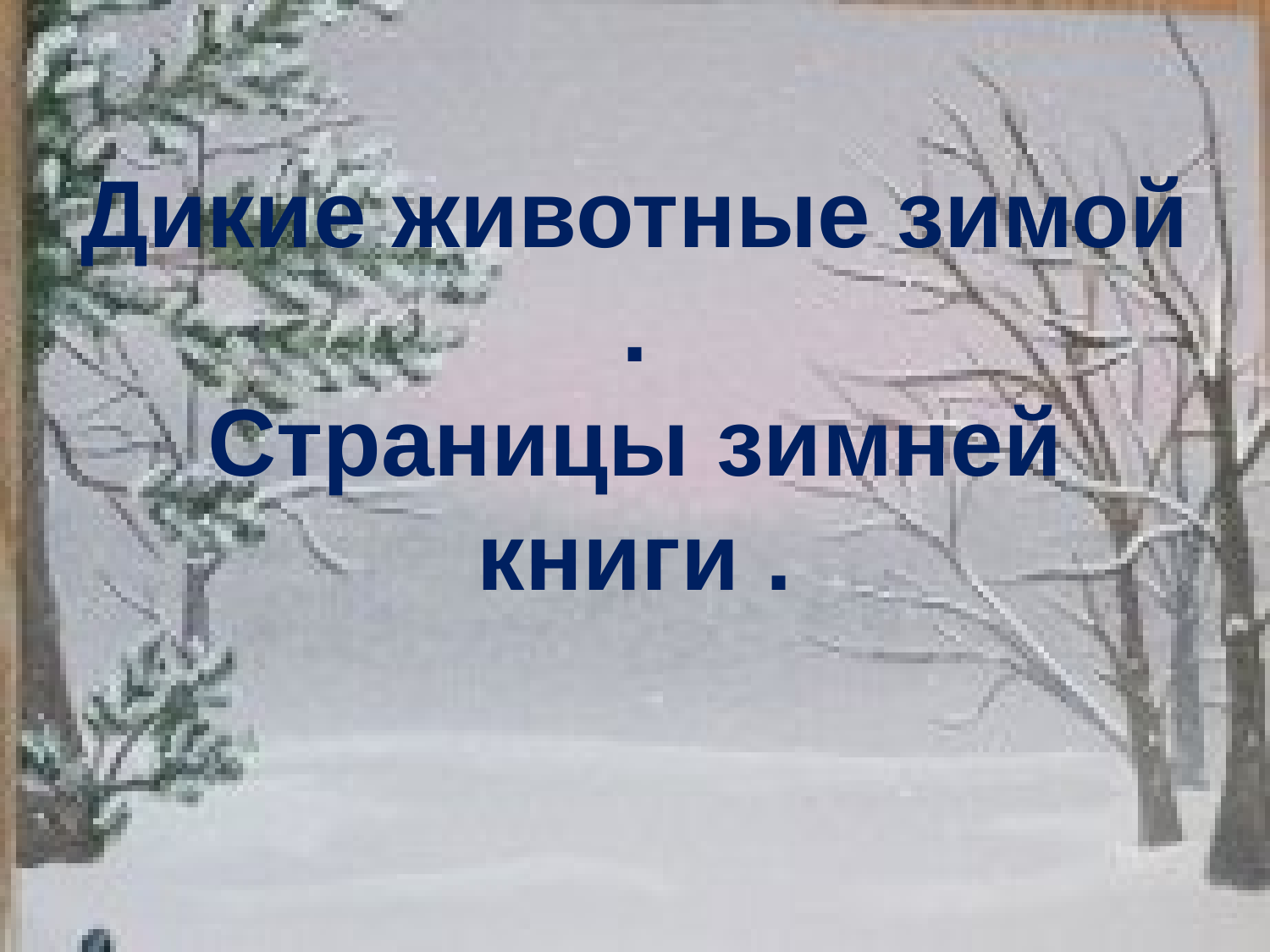

Дикие животные зимой .
Страницы зимней книги .

Презентацию подготовил: Воспитатель ГБДОУ Д/С
№ 95 «Подсолнух» Рудакова А.А.